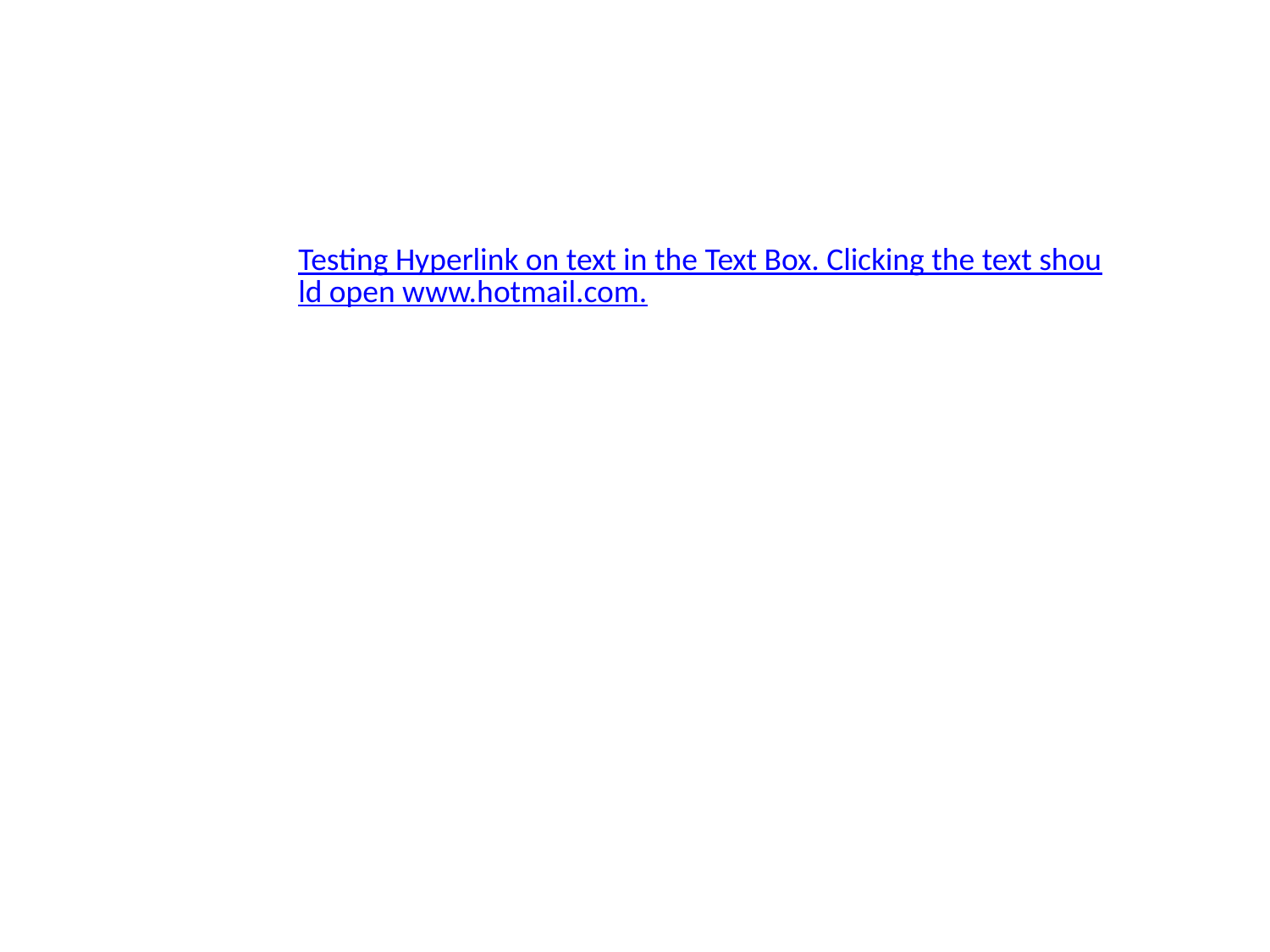

Testing Hyperlink on text in the Text Box. Clicking the text should open www.hotmail.com.